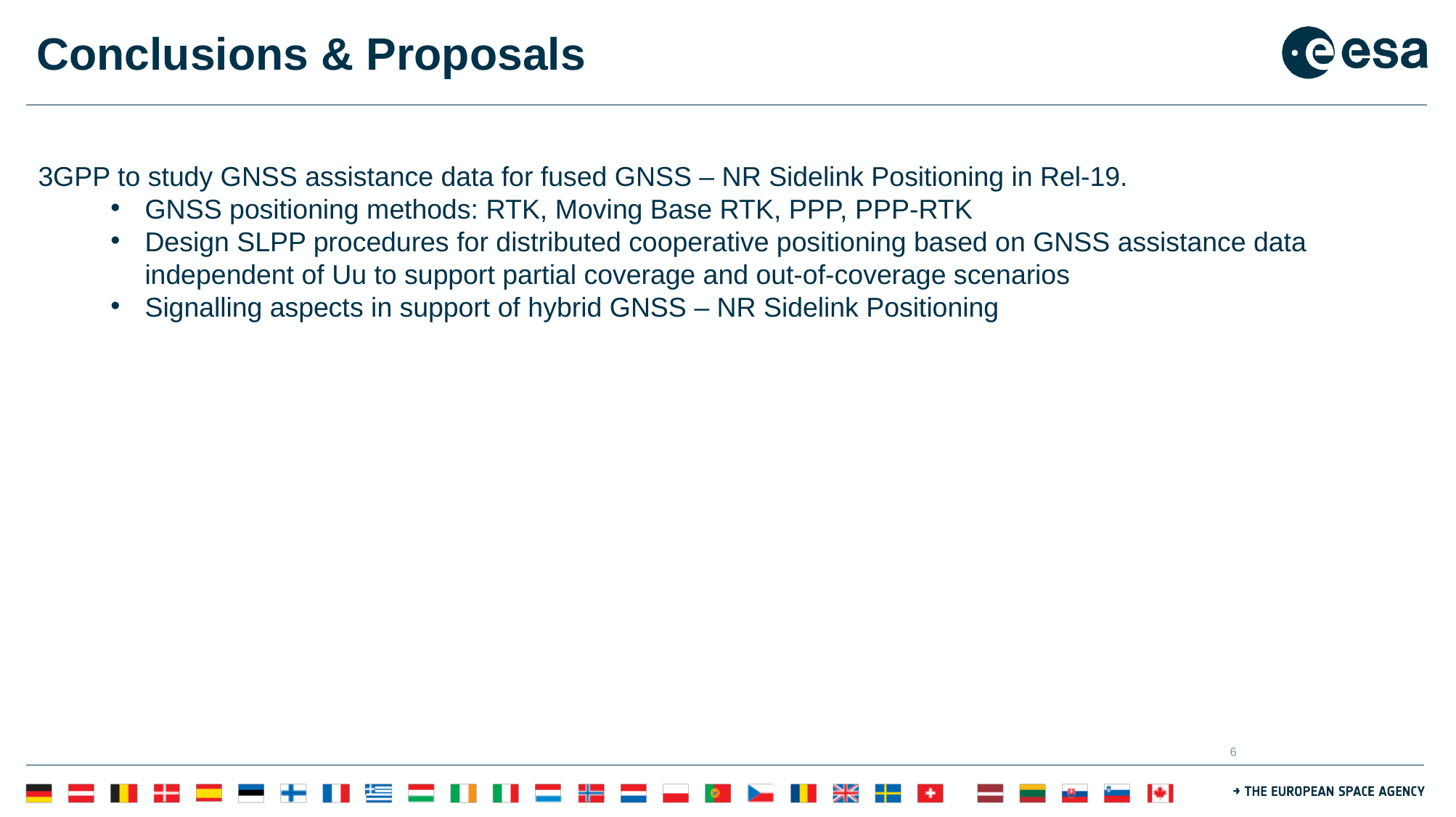

# Conclusions & Proposals
3GPP to study GNSS assistance data for fused GNSS – NR Sidelink Positioning in Rel-19.
GNSS positioning methods: RTK, Moving Base RTK, PPP, PPP-RTK
Design SLPP procedures for distributed cooperative positioning based on GNSS assistance data independent of Uu to support partial coverage and out-of-coverage scenarios
Signalling aspects in support of hybrid GNSS – NR Sidelink Positioning